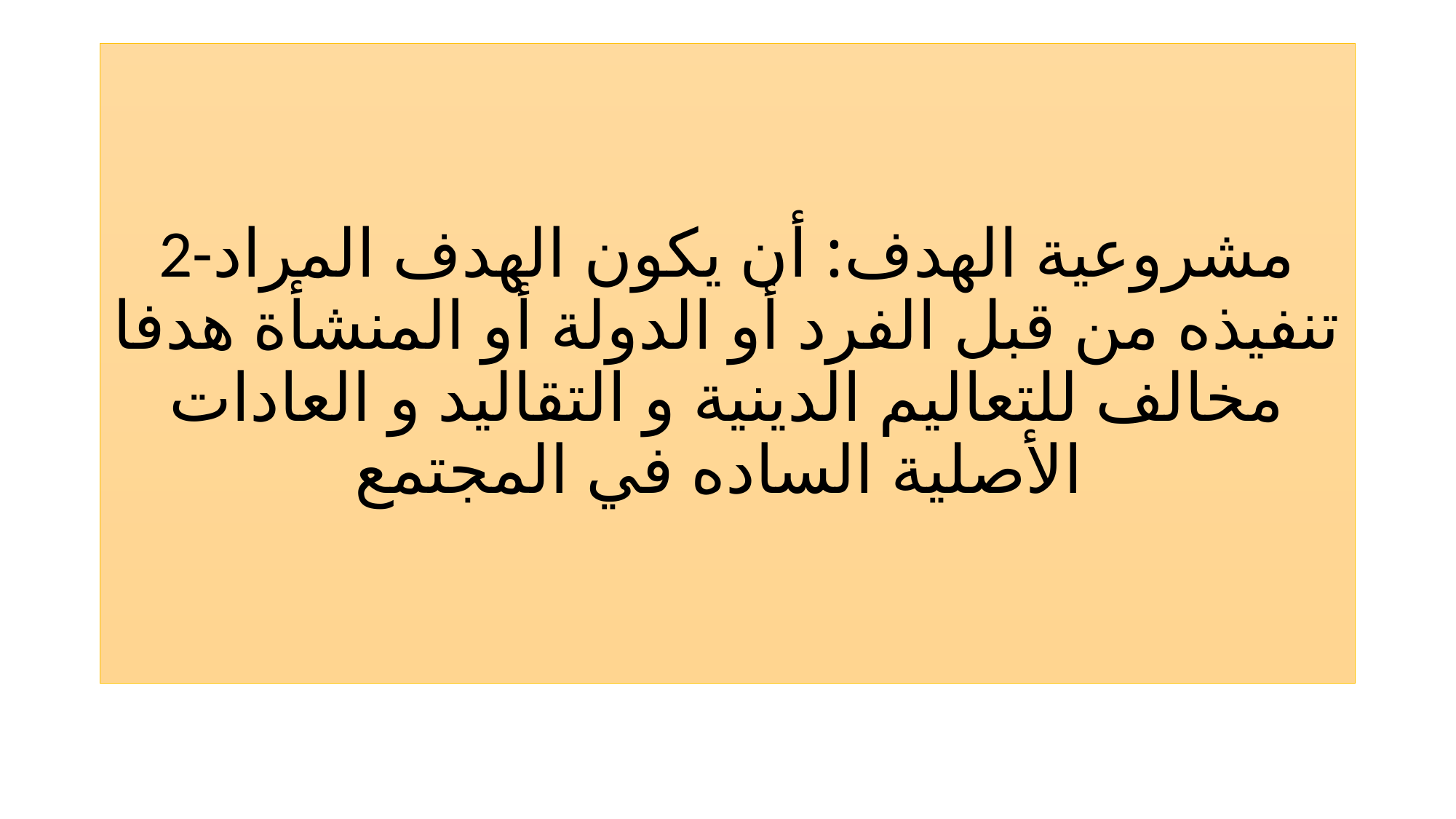

# 2-مشروعية الهدف: أن يكون الهدف المراد تنفيذه من قبل الفرد أو الدولة أو المنشأة هدفا مخالف للتعاليم الدينية و التقاليد و العادات الأصلية الساده في المجتمع